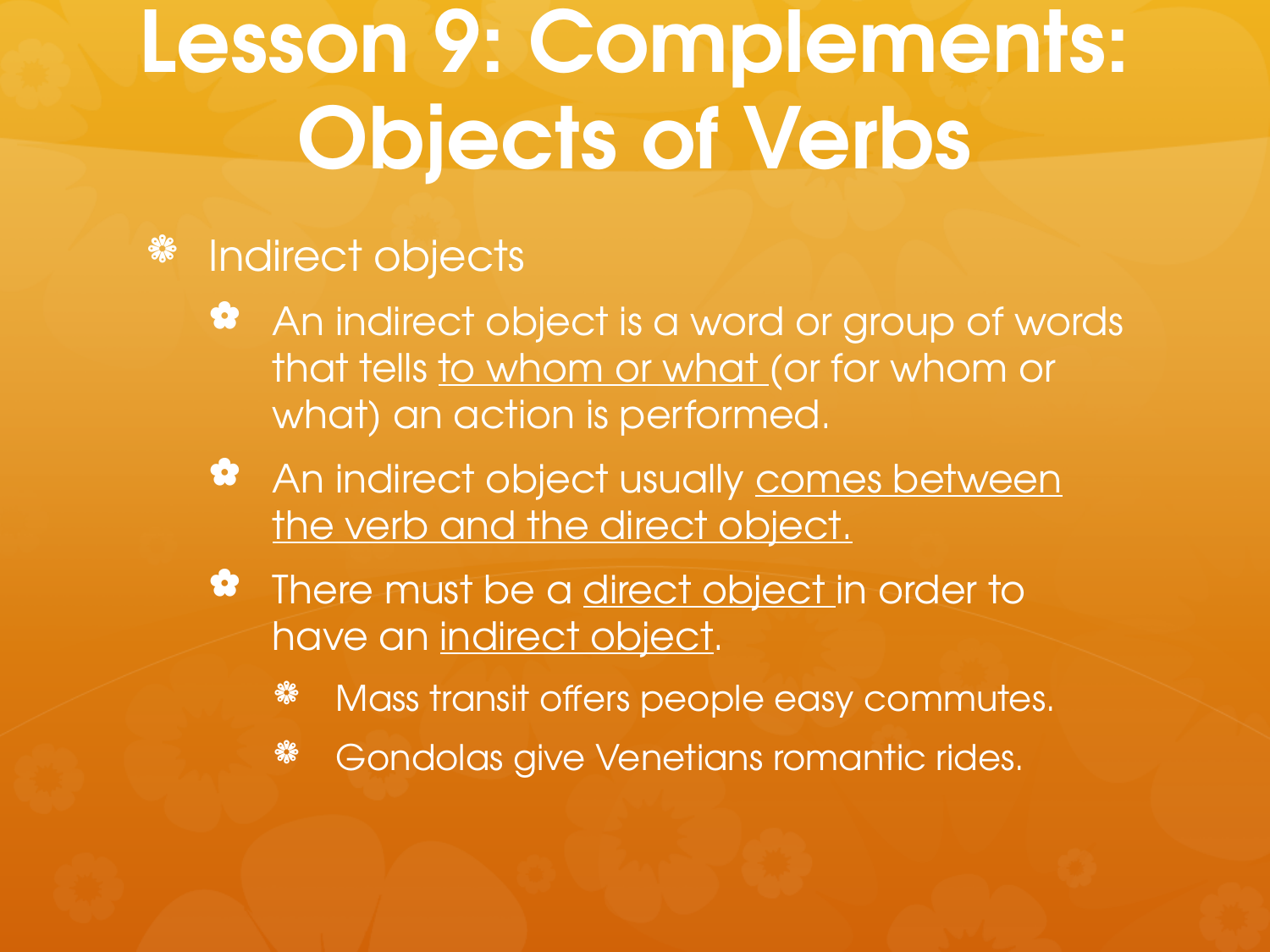

# Lesson 9: Complements: Objects of Verbs
Indirect objects
An indirect object is a word or group of words that tells to whom or what (or for whom or what) an action is performed.
An indirect object usually comes between the verb and the direct object.
There must be a direct object in order to have an indirect object.
Mass transit offers people easy commutes.
Gondolas give Venetians romantic rides.